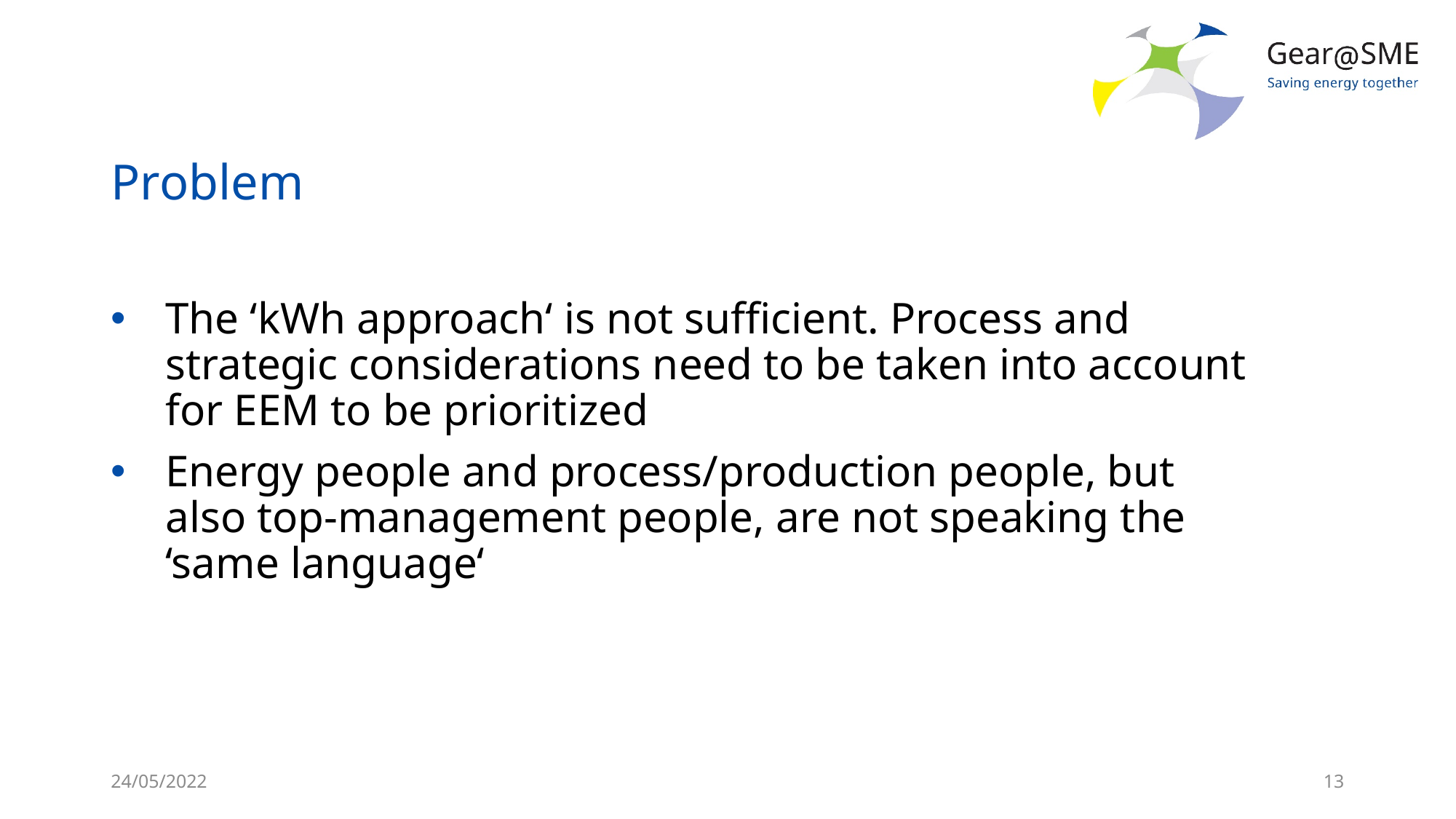

# Problem

The ‘kWh approach‘ is not sufficient. Process and strategic considerations need to be taken into account for EEM to be prioritized
Energy people and process/production people, but also top-management people, are not speaking the ‘same language‘

24/05/2022
13